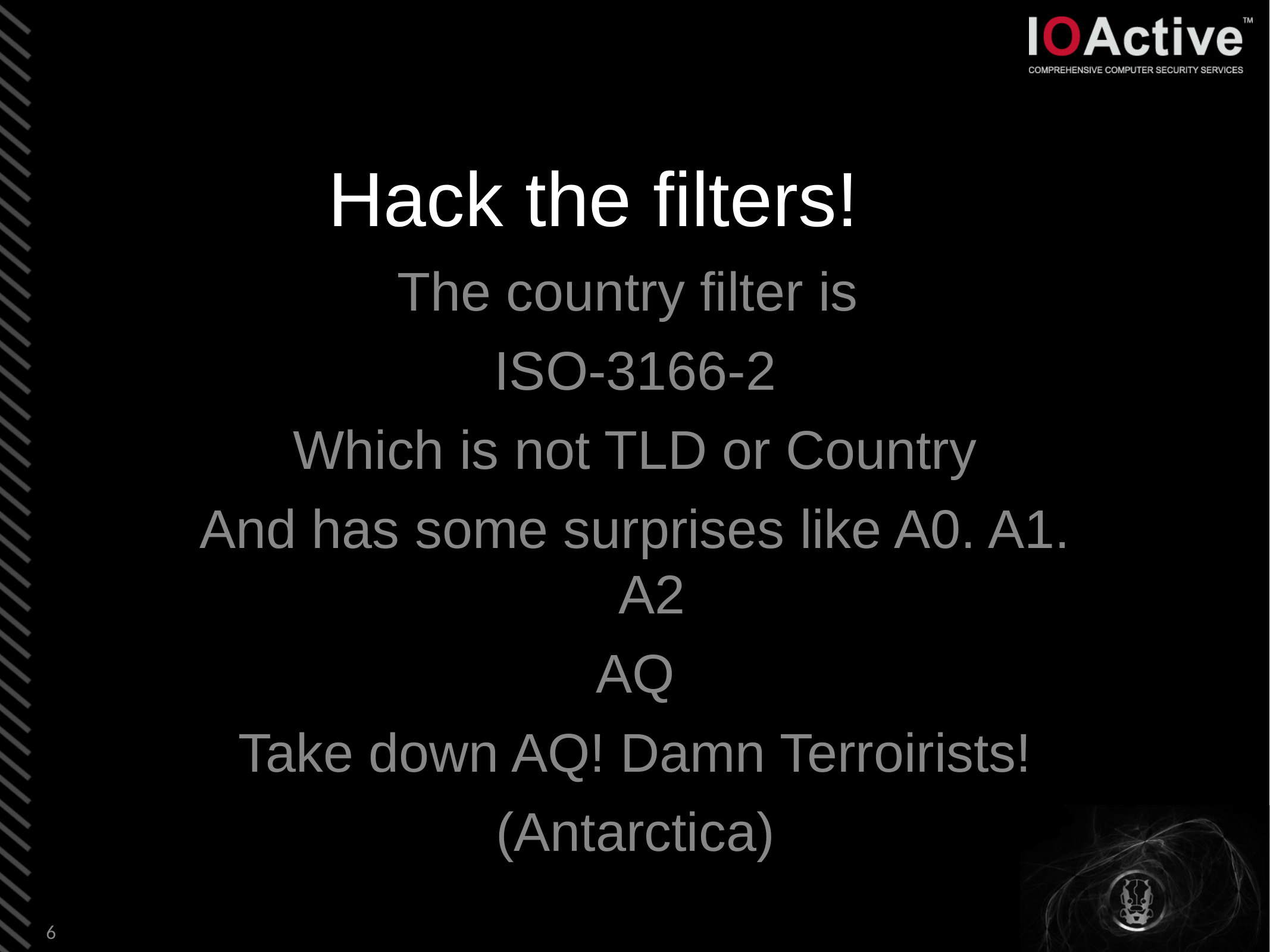

# Hack the filters!
The country filter is
ISO-3166-2
Which is not TLD or Country
And has some surprises like A0. A1. A2
AQ
Take down AQ! Damn Terroirists!
(Antarctica)
6